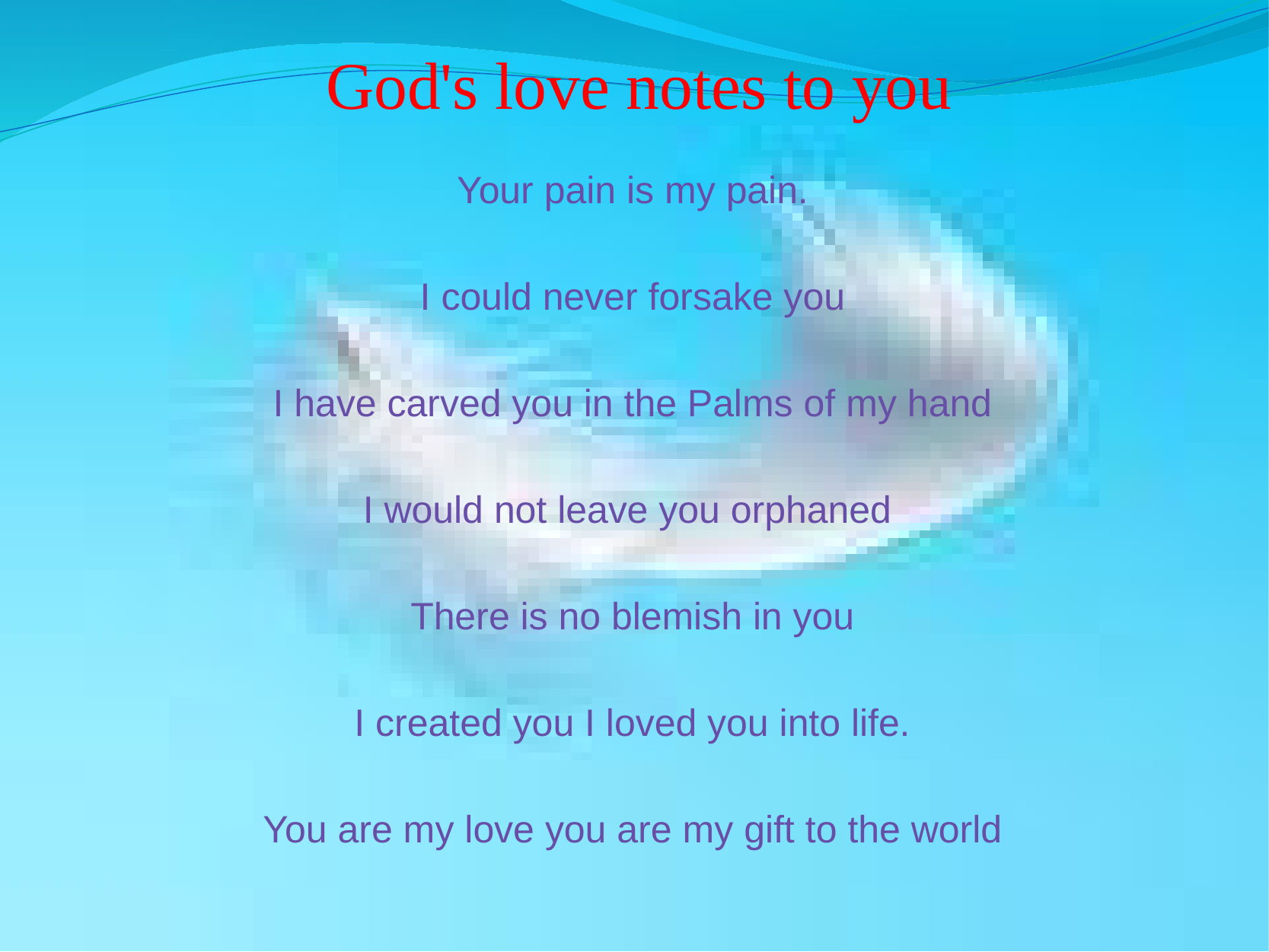

# God's love notes to you
Your pain is my pain.

I could never forsake you

I have carved you in the Palms of my hand

I would not leave you orphaned

There is no blemish in you

I created you I loved you into life.

You are my love you are my gift to the world